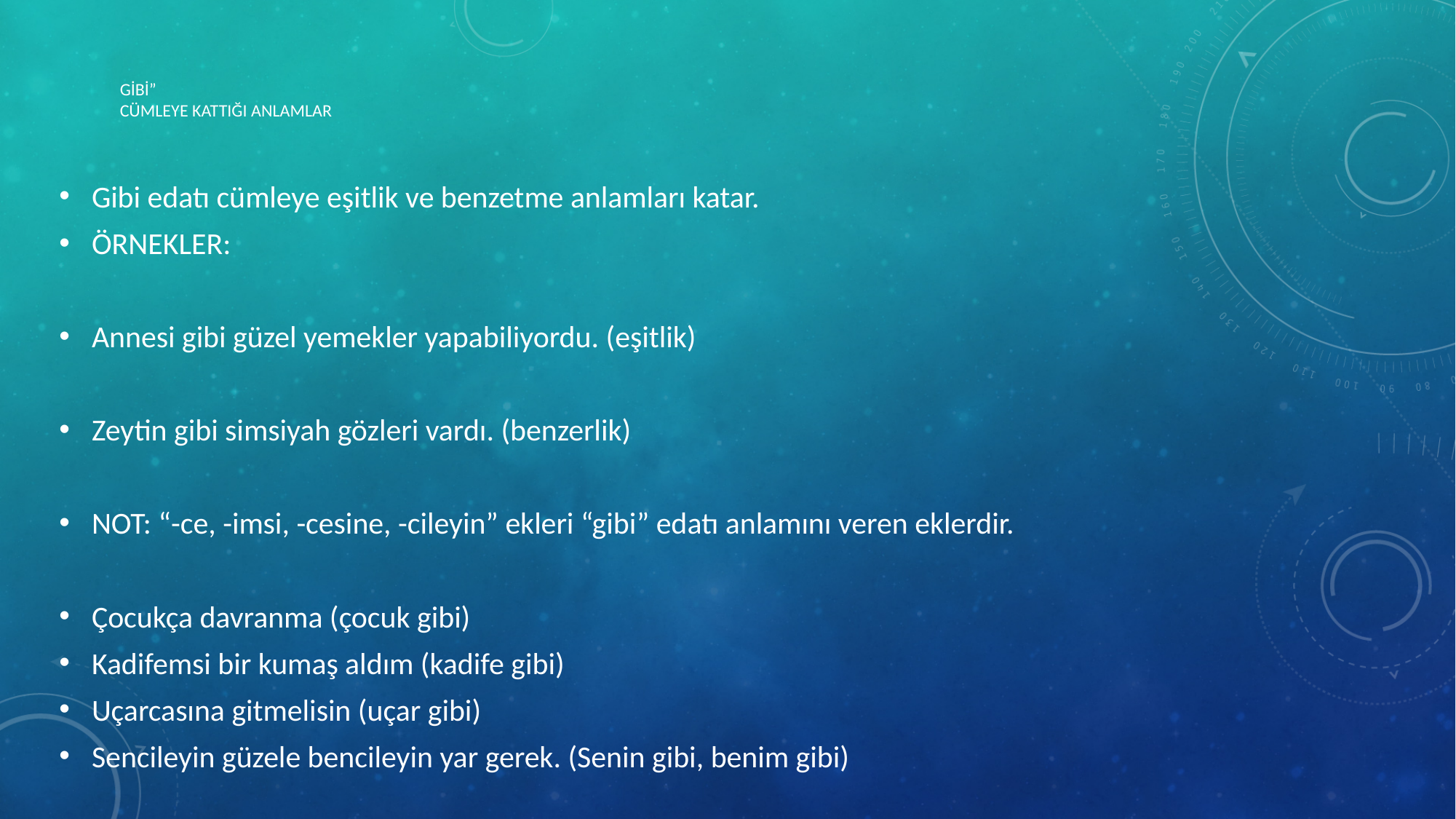

# gibi” CÜMLEYE KATTIĞI ANLAMLAR

Gibi edatı cümleye eşitlik ve benzetme anlamları katar.
ÖRNEKLER:

Annesi gibi güzel yemekler yapabiliyordu. (eşitlik)

Zeytin gibi simsiyah gözleri vardı. (benzerlik)

NOT: “-ce, -imsi, -cesine, -cileyin” ekleri “gibi” edatı anlamını veren eklerdir.

Çocukça davranma (çocuk gibi)
Kadifemsi bir kumaş aldım (kadife gibi)
Uçarcasına gitmelisin (uçar gibi)
Sencileyin güzele bencileyin yar gerek. (Senin gibi, benim gibi)